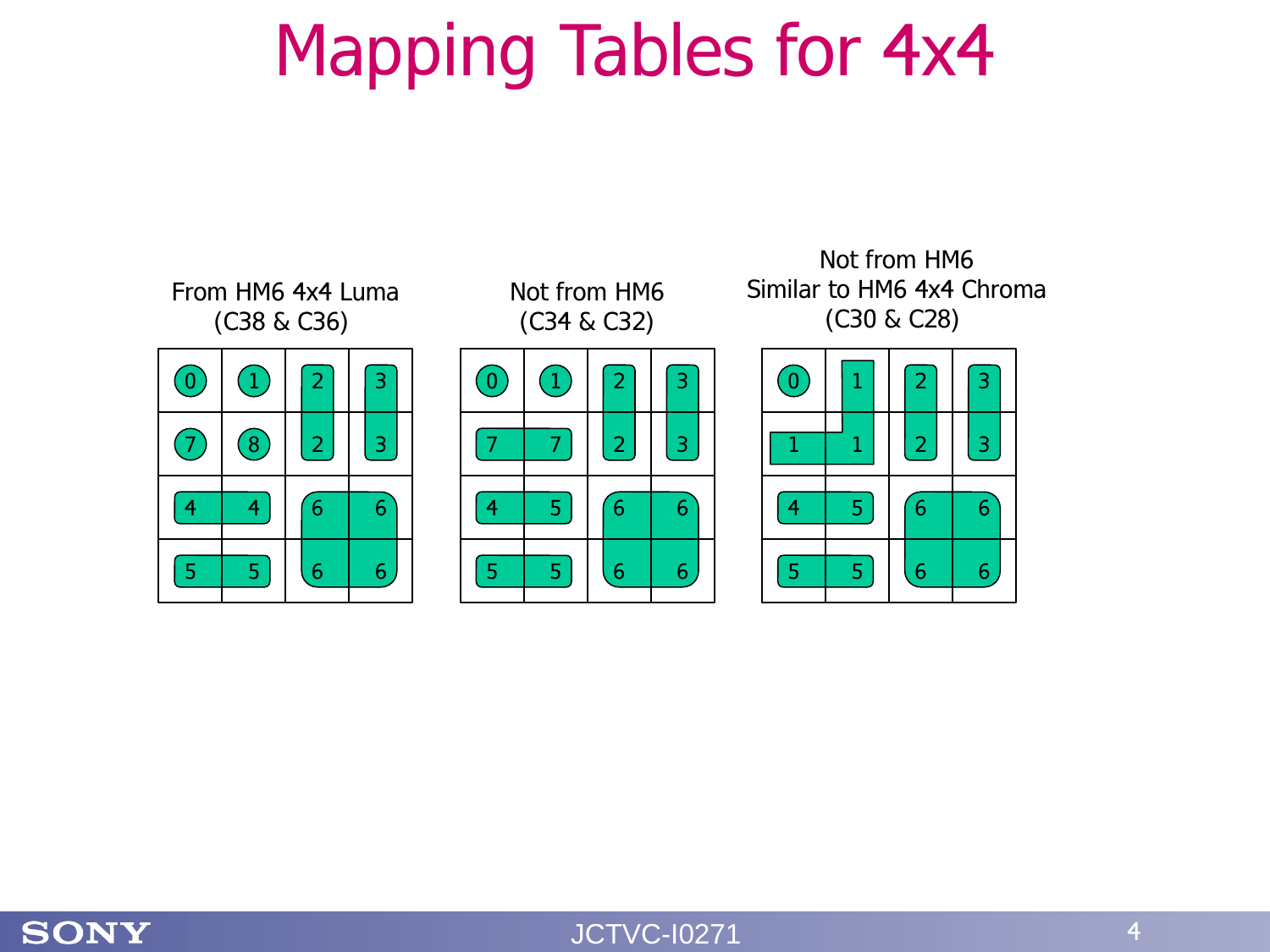

# Mapping Tables for 4x4
Not from HM6
Similar to HM6 4x4 Chroma
(C30 & C28)
From HM6 4x4 Luma
(C38 & C36)
Not from HM6
(C34 & C32)
0
1
2
3
7
8
2
3
4
4
6
6
5
5
6
6
0
1
2
3
7
7
2
3
4
5
6
6
5
5
6
6
0
1
2
3
1
1
2
3
4
5
6
6
5
5
6
6

JCTVC-I0271
4